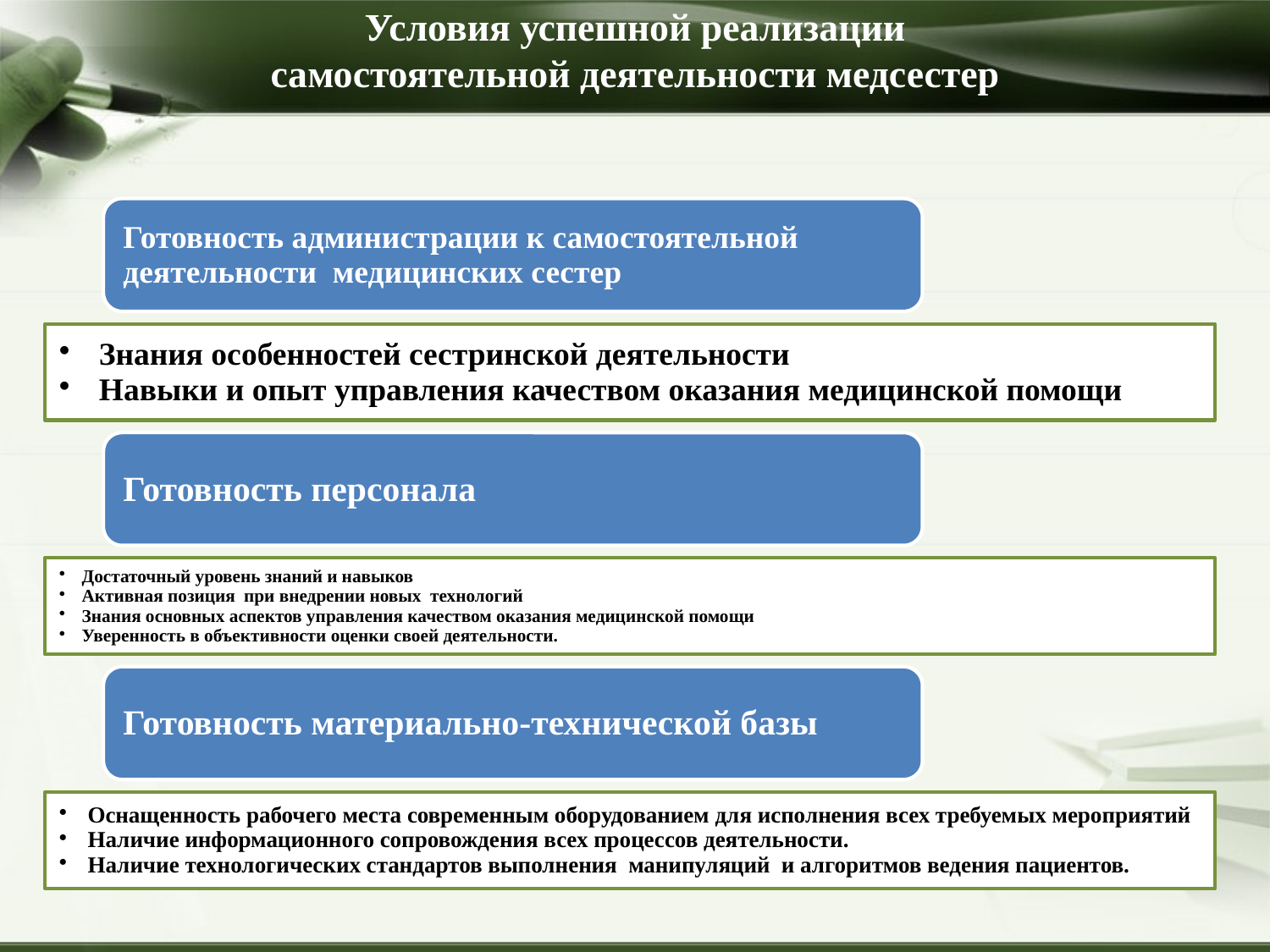

Условия успешной реализации
самостоятельной деятельности медсестер
Готовность администрации к самостоятельной деятельности  медицинских сестер
Готовность персонала
Готовность материально-технической базы
Знания особенностей сестринской деятельности
Навыки и опыт управления качеством оказания медицинской помощи
Достаточный уровень знаний и навыков
Активная позиция  при внедрении новых  технологий
Знания основных аспектов управления качеством оказания медицинской помощи
Уверенность в объективности оценки своей деятельности.
Оснащенность рабочего места современным оборудованием для исполнения всех требуемых мероприятий
Наличие информационного сопровождения всех процессов деятельности.
Наличие технологических стандартов выполнения  манипуляций  и алгоритмов ведения пациентов.